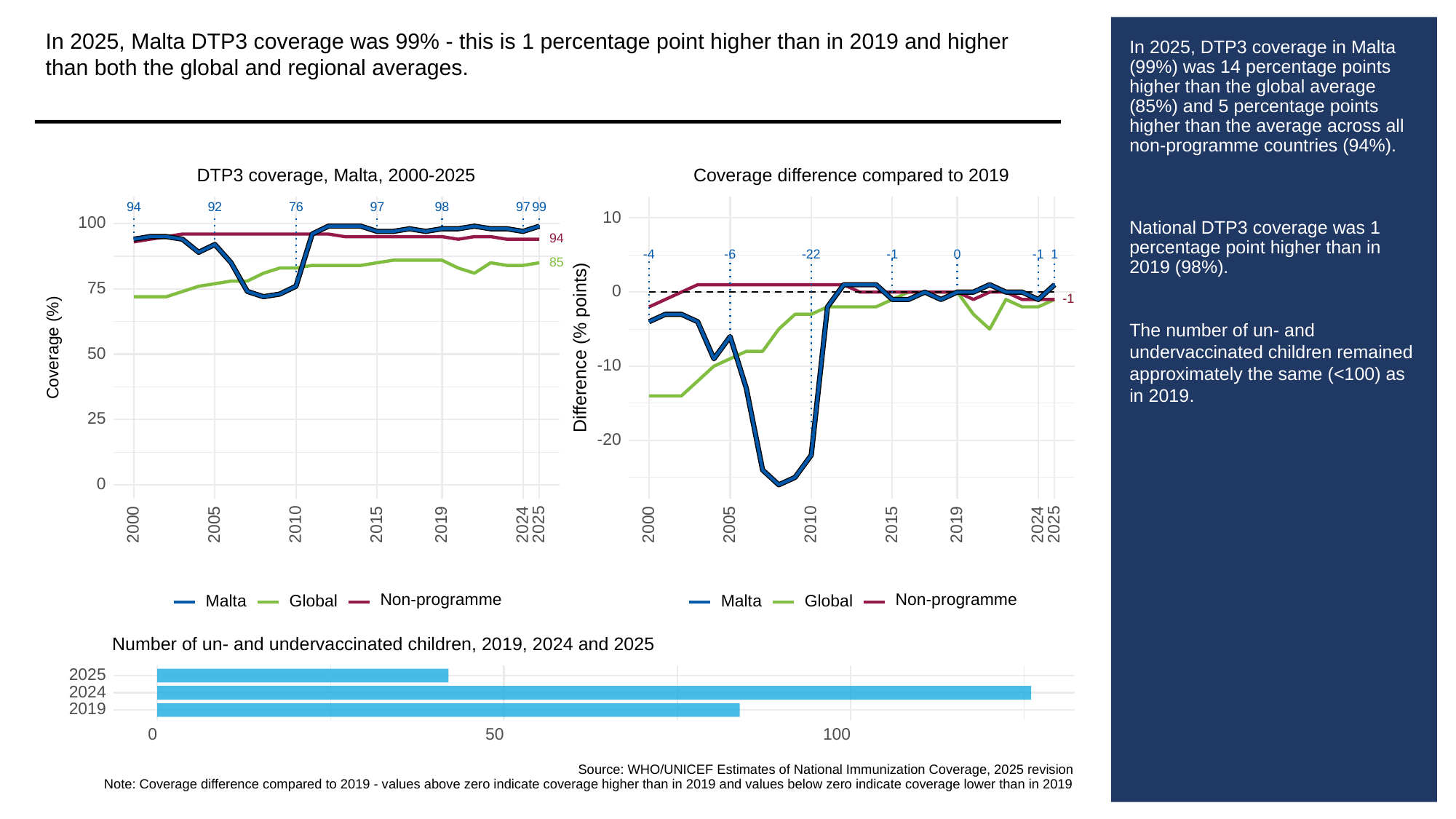

In 2025, Malta DTP3 coverage was 99% - this is 1 percentage point higher than in 2019 and higher than both the global and regional averages.
# In 2025, DTP3 coverage in Malta (99%) was 14 percentage points higher than the global average (85%) and 5 percentage points higher than the average across all non-programme countries (94%).

National DTP3 coverage was 1 percentage point higher than in 2019 (98%).

The number of un- and undervaccinated children remained approximately the same (<100) as in 2019.

Coverage difference compared to 2019
DTP3 coverage, Malta, 2000-2025

94
92
76
97
98
97
99
10
100

94
-6
0
-22
-1
-1
1
-4

85

75

0

-1
-1

Difference (% points)
Coverage (%)
50

-10

25

-20

0

2000
2005
2010
2015
2019
2024
2025
2000
2005
2010
2015
2019
2024
2025
Non-programme
Non-programme
Global
Global
Malta
Malta

Number of un- and undervaccinated children, 2019, 2024 and 2025

2025

2024

2019

0
50
100
Source: WHO/UNICEF Estimates of National Immunization Coverage, 2025 revision
Note: Coverage difference compared to 2019 - values above zero indicate coverage higher than in 2019 and values below zero indicate coverage lower than in 2019